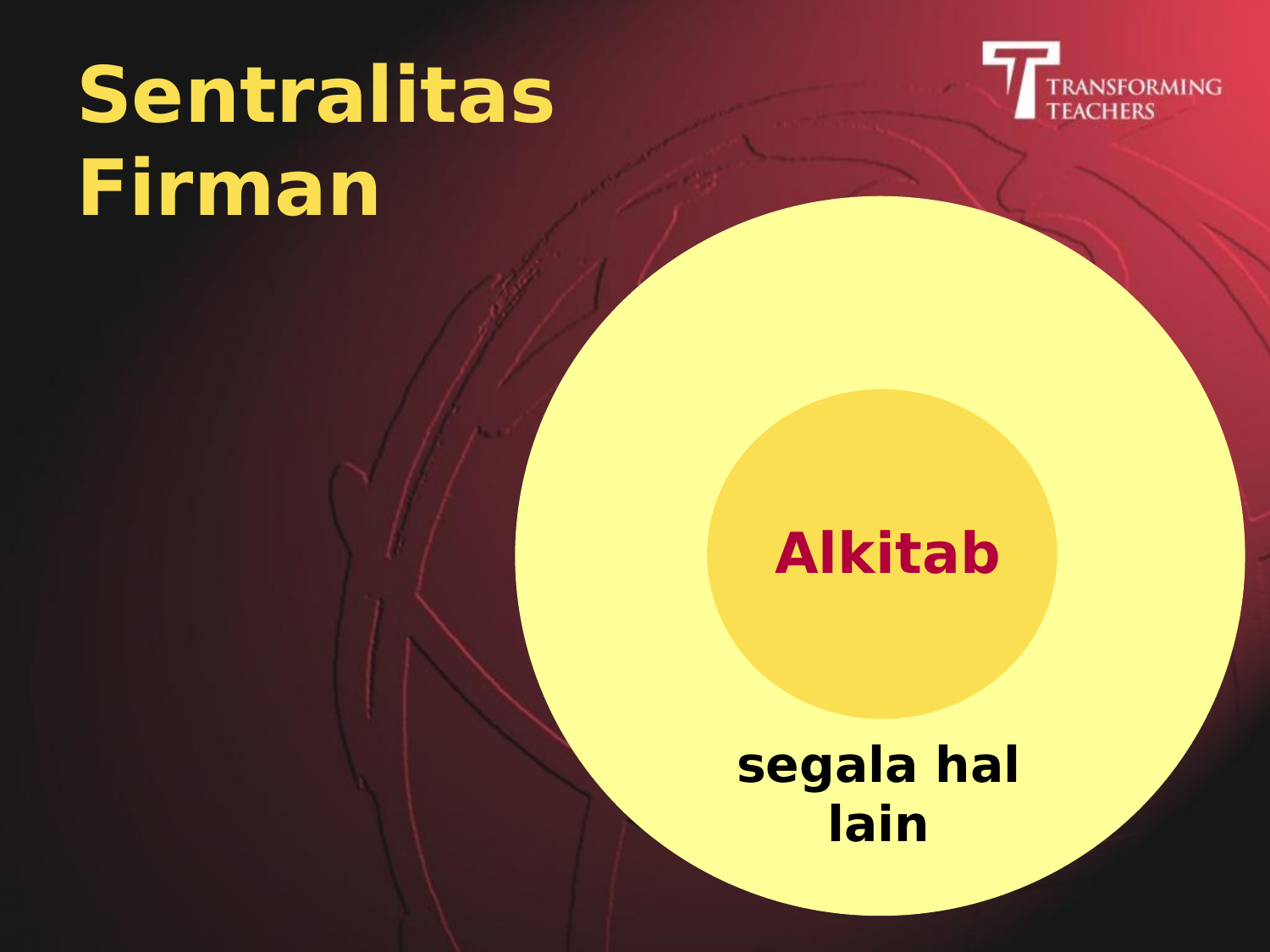

# Sentralitas Firman

Alkitab
segala hal lain